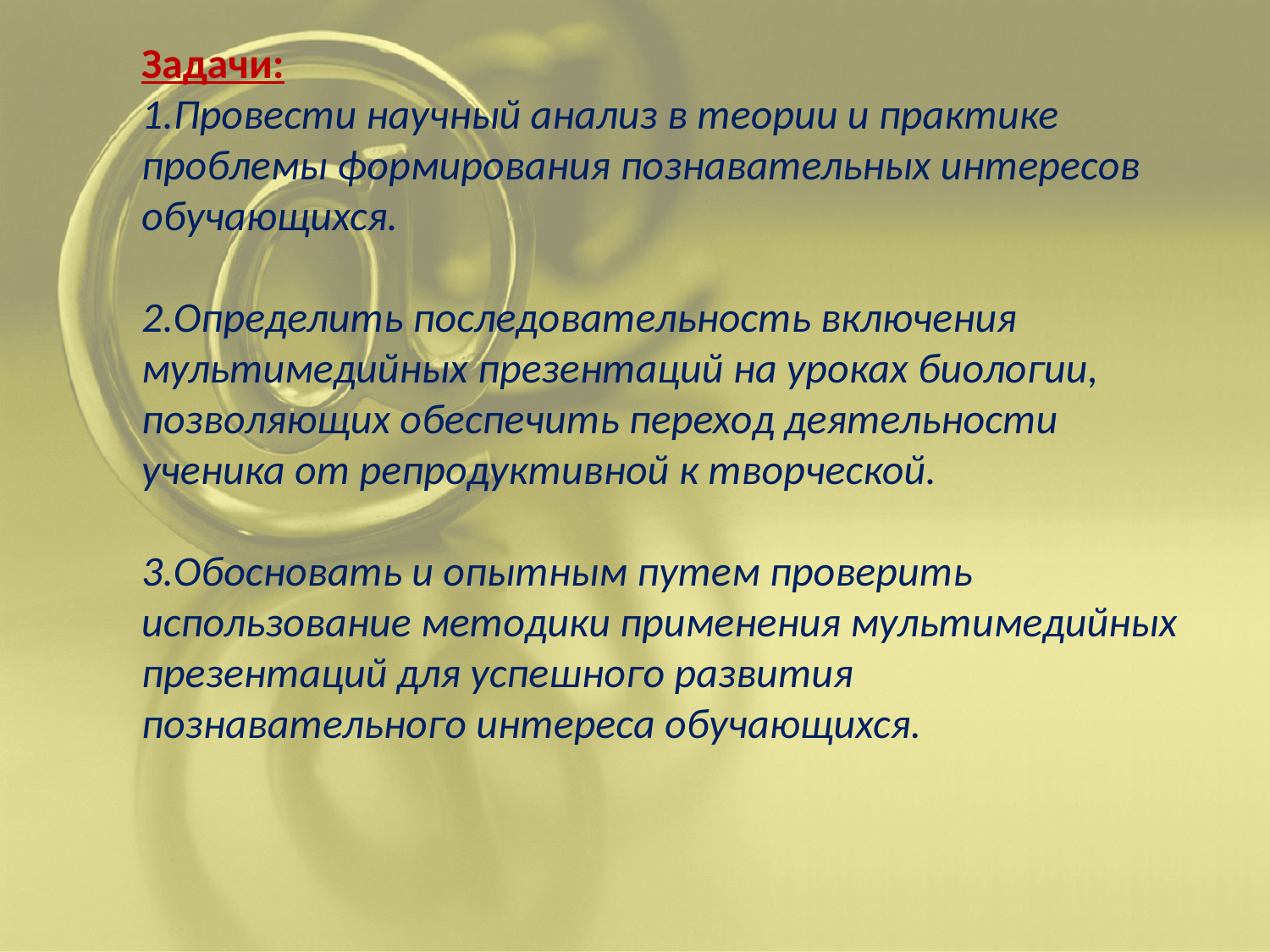

Задачи:
1.Провести научный анализ в теории и практике проблемы формирования познавательных интересов обучающихся.

2.Определить последовательность включения мультимедийных презентаций на уроках биологии, позволяющих обеспечить переход деятельности ученика от репродуктивной к творческой.

3.Обосновать и опытным путем проверить использование методики применения мультимедийных презентаций для успешного развития познавательного интереса обучающихся.